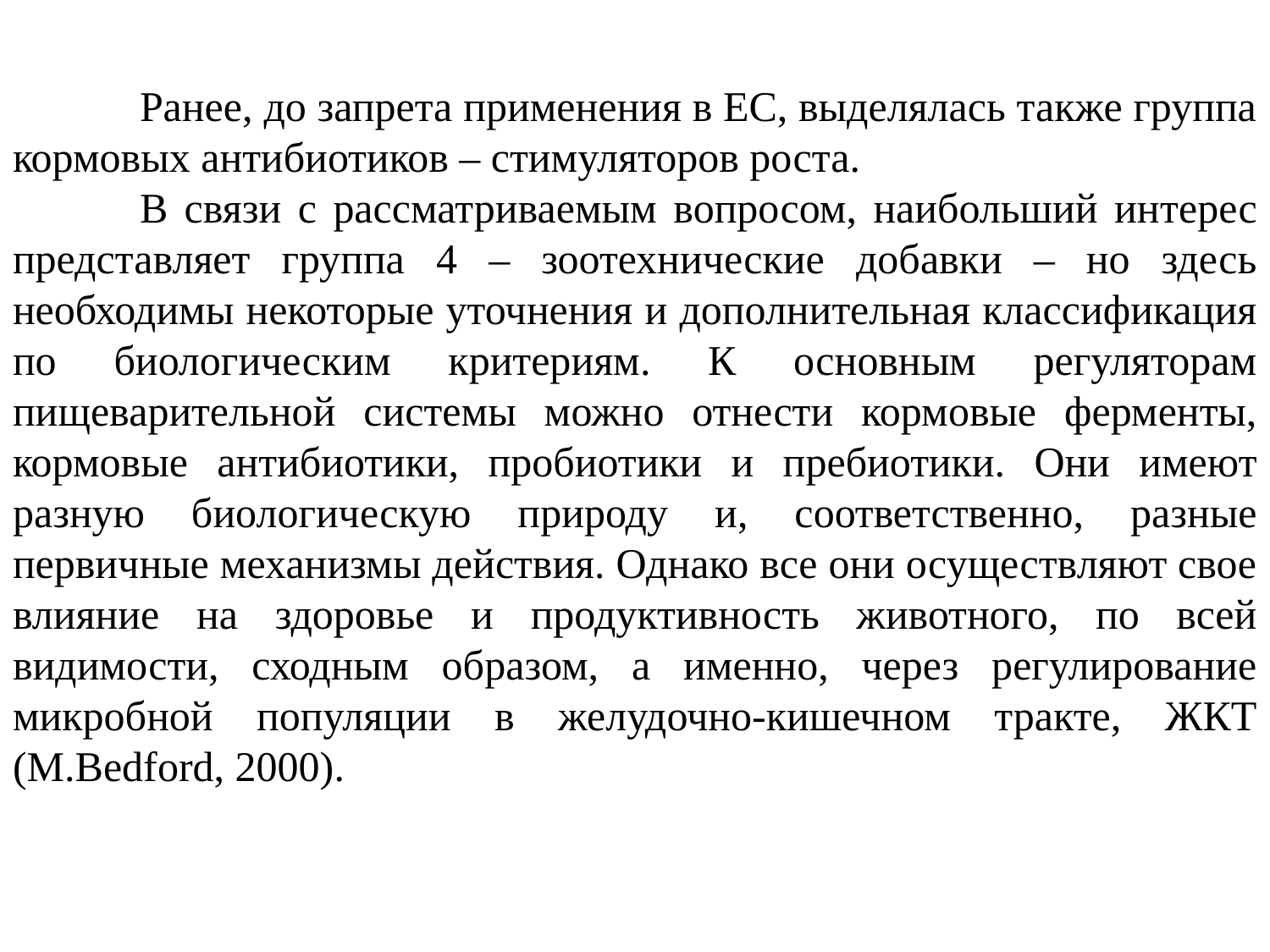

Ранее, до запрета применения в ЕС, выделялась также группа кормовых антибиотиков – стимуляторов роста.
	В связи с рассматриваемым вопросом, наибольший ин­терес представляет группа 4 – зоотехнические добавки – но здесь необходимы некоторые уточнения и дополнительная классификация по биологическим критериям. К основным регуляторам пищеварительной системы можно отнести кормовые ферменты, кормовые антибиотики, пробиотики и пребиотики. Они имеют разную биологическую природу и, соответственно, разные первичные механизмы действия. Однако все они осуществляют свое влияние на здоровье и продуктивность животного, по всей видимости, сходным об­разом, а именно, через регулирование микробной популяции в желудочно-кишечном тракте, ЖКТ (M.Bedford, 2000).